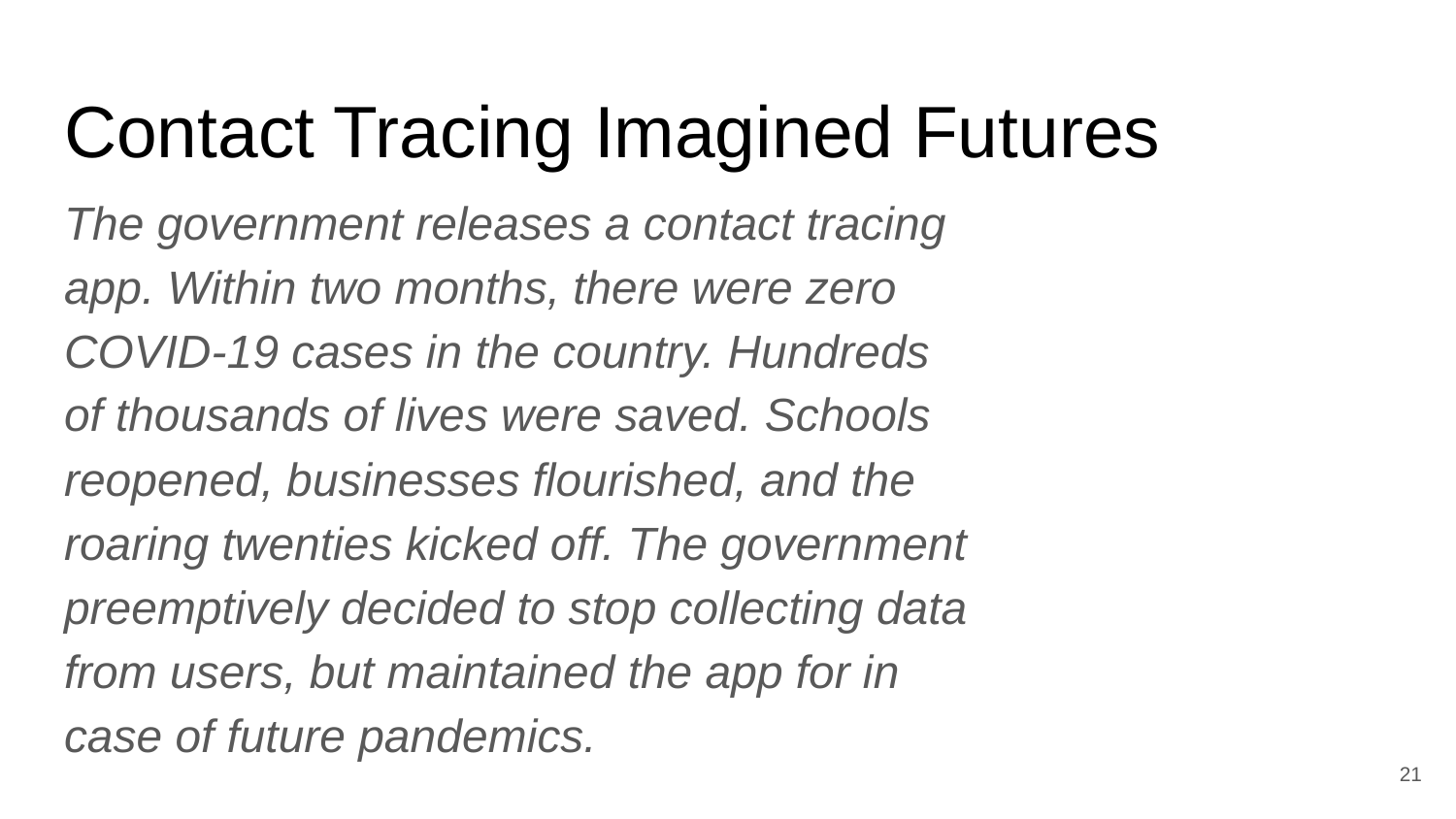

# Contact Tracing Imagined Futures

The government releases a contact tracing app. Within two months, there were zero COVID-19 cases in the country. Hundreds of thousands of lives were saved. Schools reopened, businesses flourished, and the roaring twenties kicked off. The government preemptively decided to stop collecting data from users, but maintained the app for in case of future pandemics.
21